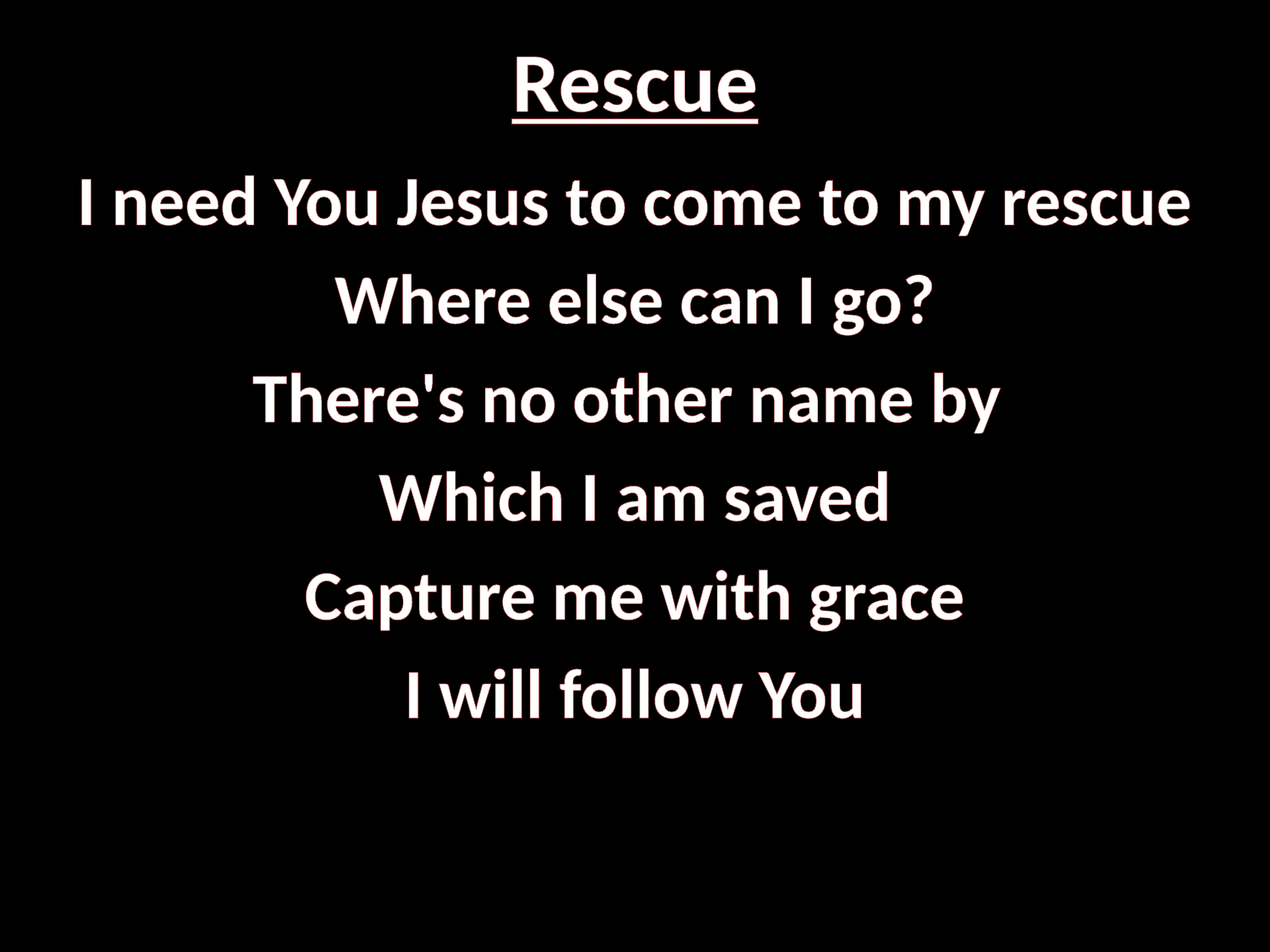

# Rescue
I need You Jesus to come to my rescue
Where else can I go?
There's no other name by
Which I am saved
Capture me with grace
I will follow You